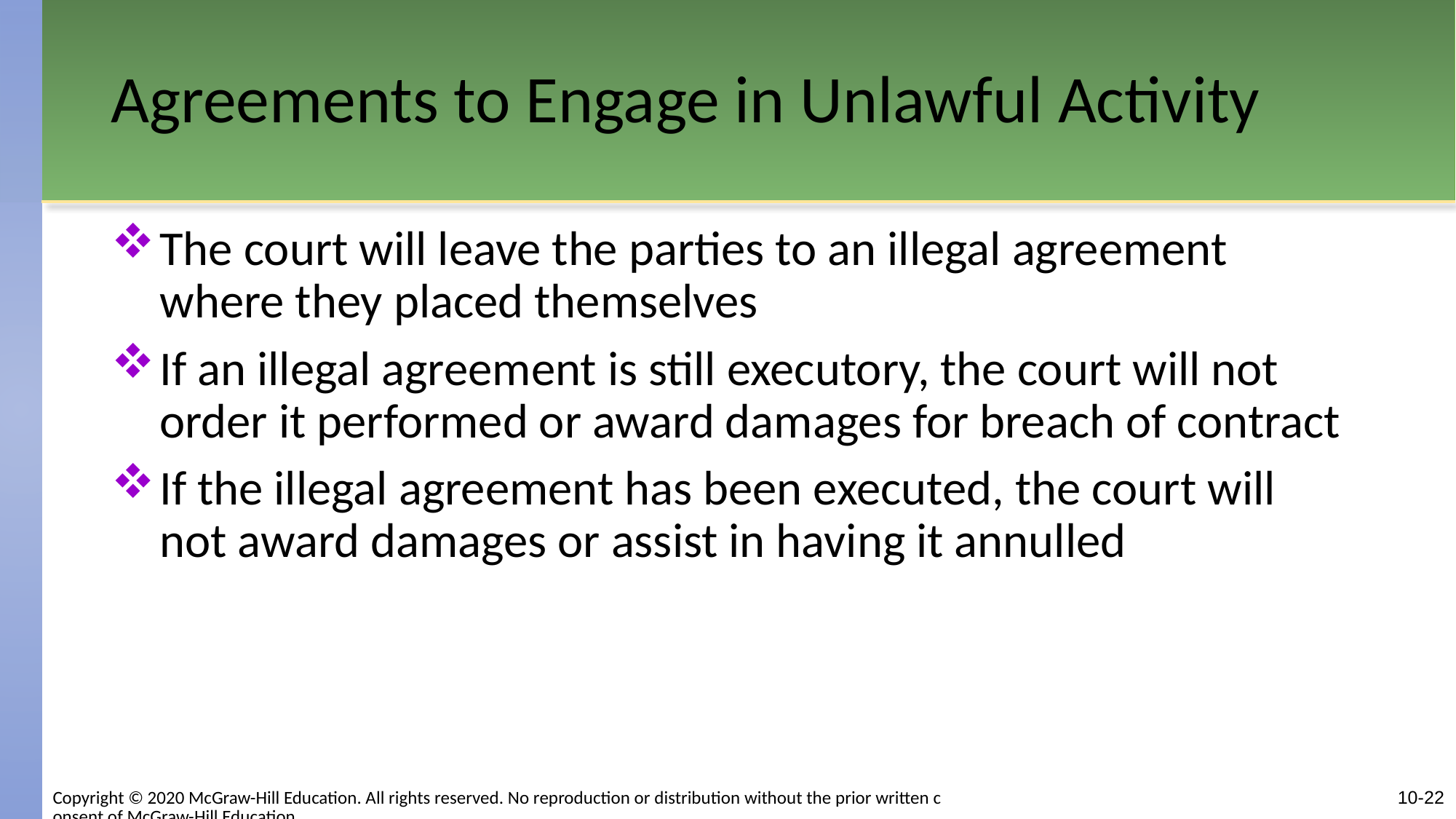

# Agreements to Engage in Unlawful Activity
The court will leave the parties to an illegal agreement where they placed themselves
If an illegal agreement is still executory, the court will not order it performed or award damages for breach of contract
If the illegal agreement has been executed, the court will not award damages or assist in having it annulled
Copyright © 2020 McGraw-Hill Education. All rights reserved. No reproduction or distribution without the prior written consent of McGraw-Hill Education.
10-22